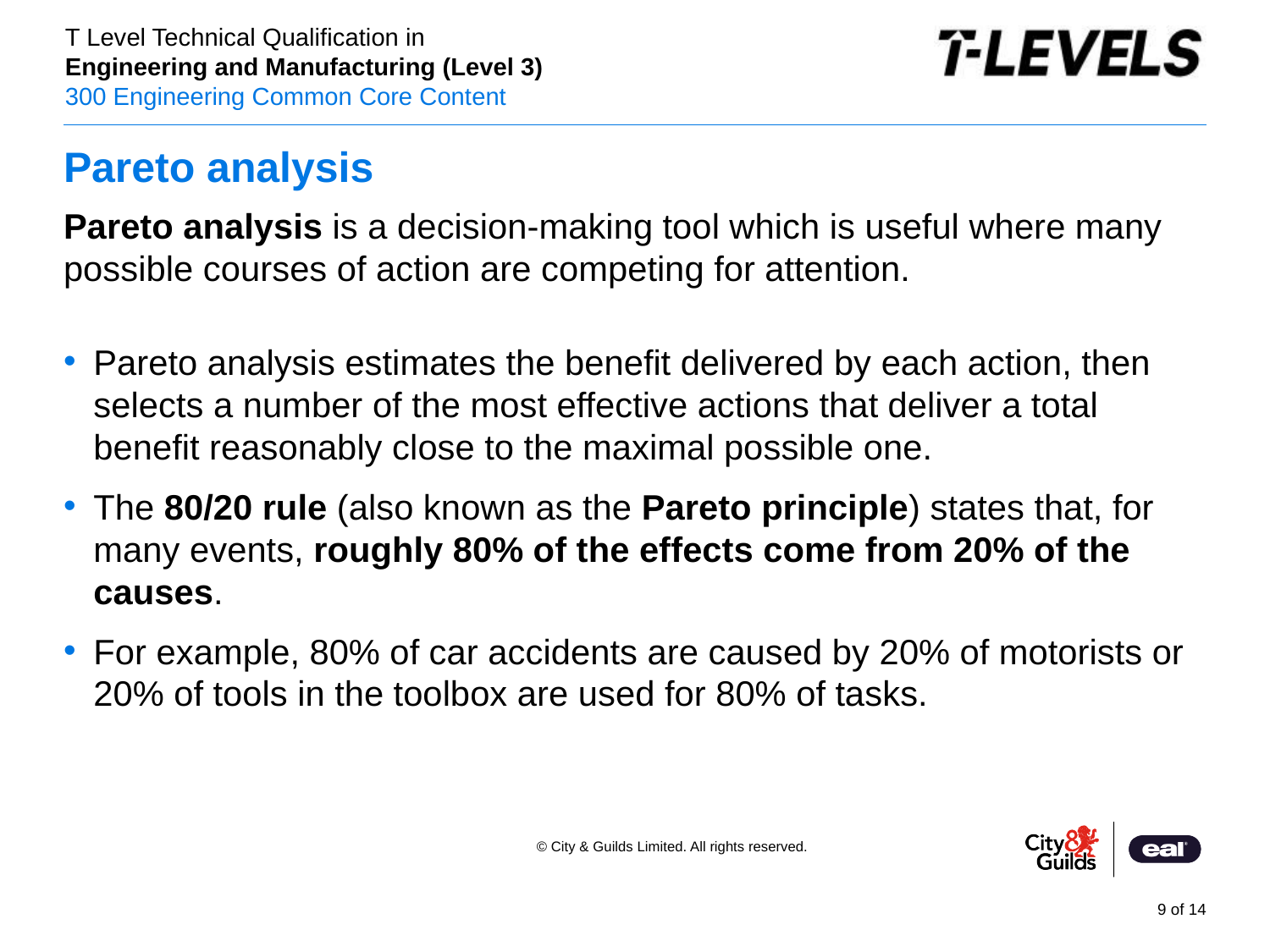

# Pareto analysis
Pareto analysis is a decision-making tool which is useful where many possible courses of action are competing for attention.

Pareto analysis estimates the benefit delivered by each action, then selects a number of the most effective actions that deliver a total benefit reasonably close to the maximal possible one.
The 80/20 rule (also known as the Pareto principle) states that, for many events, roughly 80% of the effects come from 20% of the causes.
For example, 80% of car accidents are caused by 20% of motorists or 20% of tools in the toolbox are used for 80% of tasks.